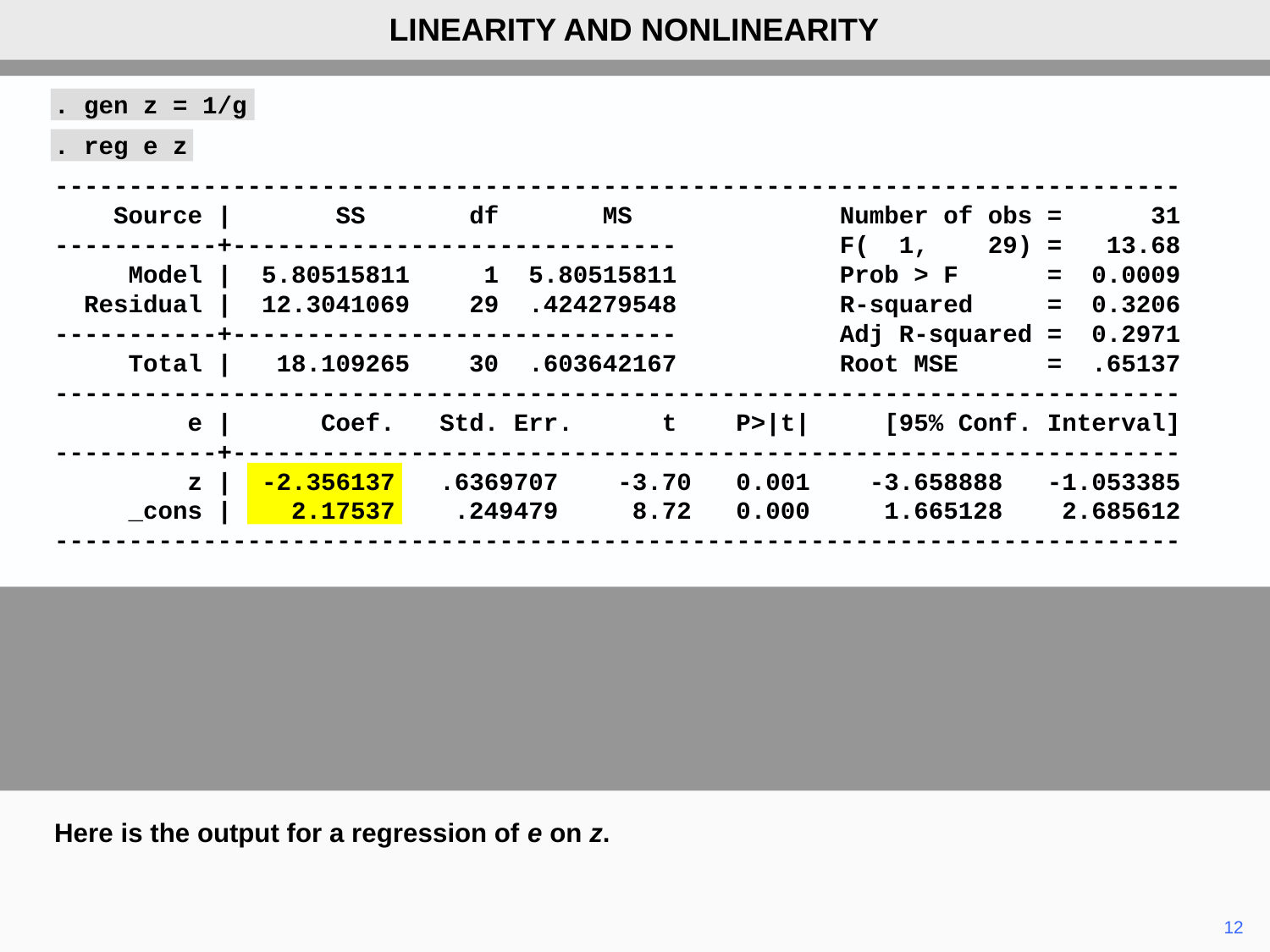

LINEARITY AND NONLINEARITY

. gen z = 1/g
. reg e z
----------------------------------------------------------------------------
    Source |       SS       df       MS              Number of obs =      31
-----------+------------------------------           F(  1,    29) =   13.68
     Model |  5.80515811     1  5.80515811           Prob > F      =  0.0009
  Residual |  12.3041069    29  .424279548           R-squared     =  0.3206
-----------+------------------------------           Adj R-squared =  0.2971
     Total |   18.109265    30  .603642167           Root MSE      =  .65137
----------------------------------------------------------------------------
         e |      Coef.   Std. Err.      t    P>|t|     [95% Conf. Interval]
-----------+----------------------------------------------------------------
         z |  -2.356137   .6369707    -3.70   0.001    -3.658888   -1.053385
     _cons |    2.17537    .249479     8.72   0.000     1.665128    2.685612
----------------------------------------------------------------------------

Here is the output for a regression of e on z.
	12